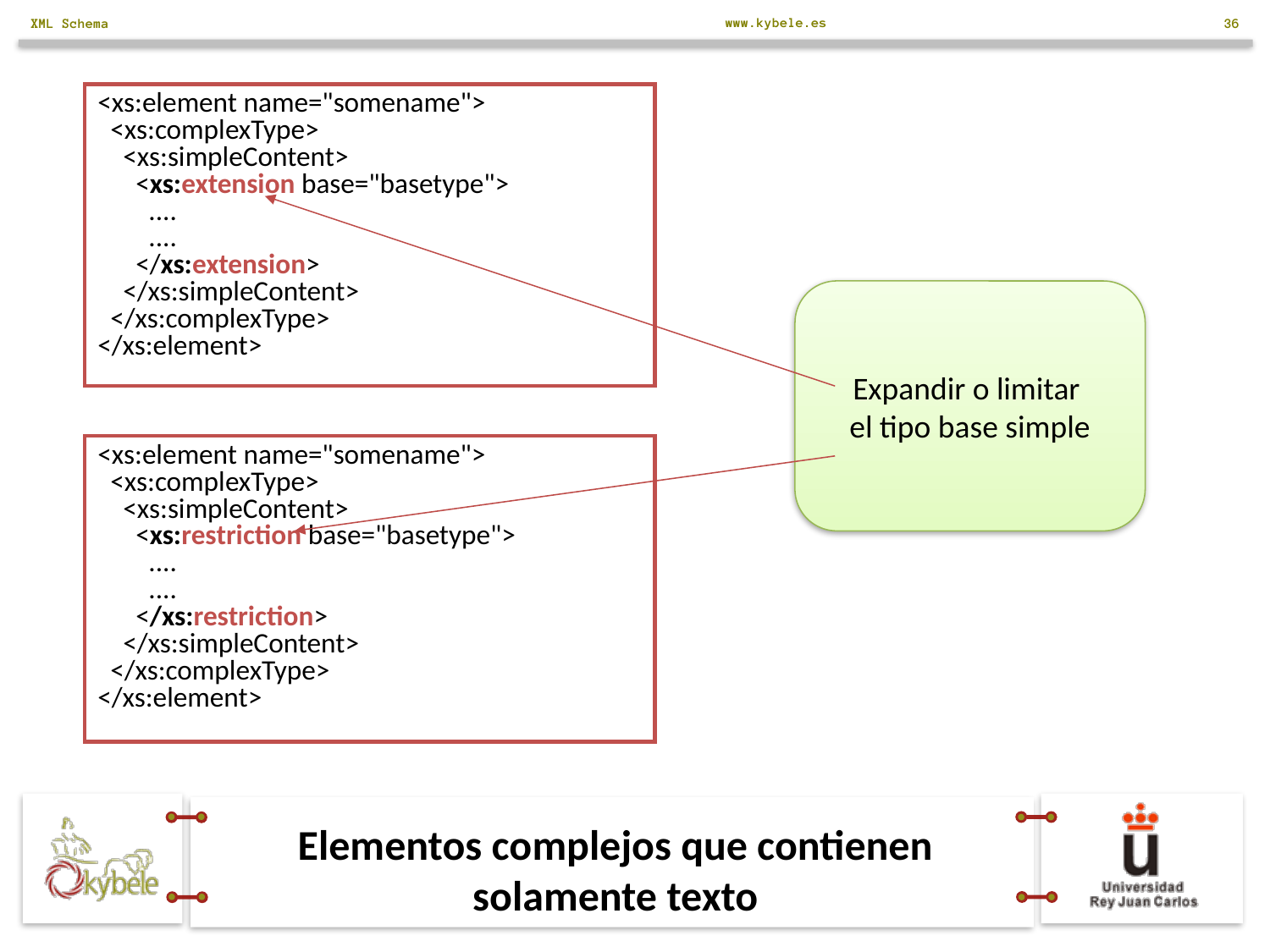

XML Schema
36
<xs:element name="somename">
  <xs:complexType>
    <xs:simpleContent>
      <xs:extension base="basetype">
        ....
        ....
      </xs:extension>
    </xs:simpleContent>
  </xs:complexType>
</xs:element>

Expandir o limitar
el tipo base simple
<xs:element name="somename">
  <xs:complexType>
    <xs:simpleContent>
      <xs:restriction base="basetype">
        ....
        ....
      </xs:restriction>
    </xs:simpleContent>
  </xs:complexType>
</xs:element>

# Elementos complejos que contienen solamente texto